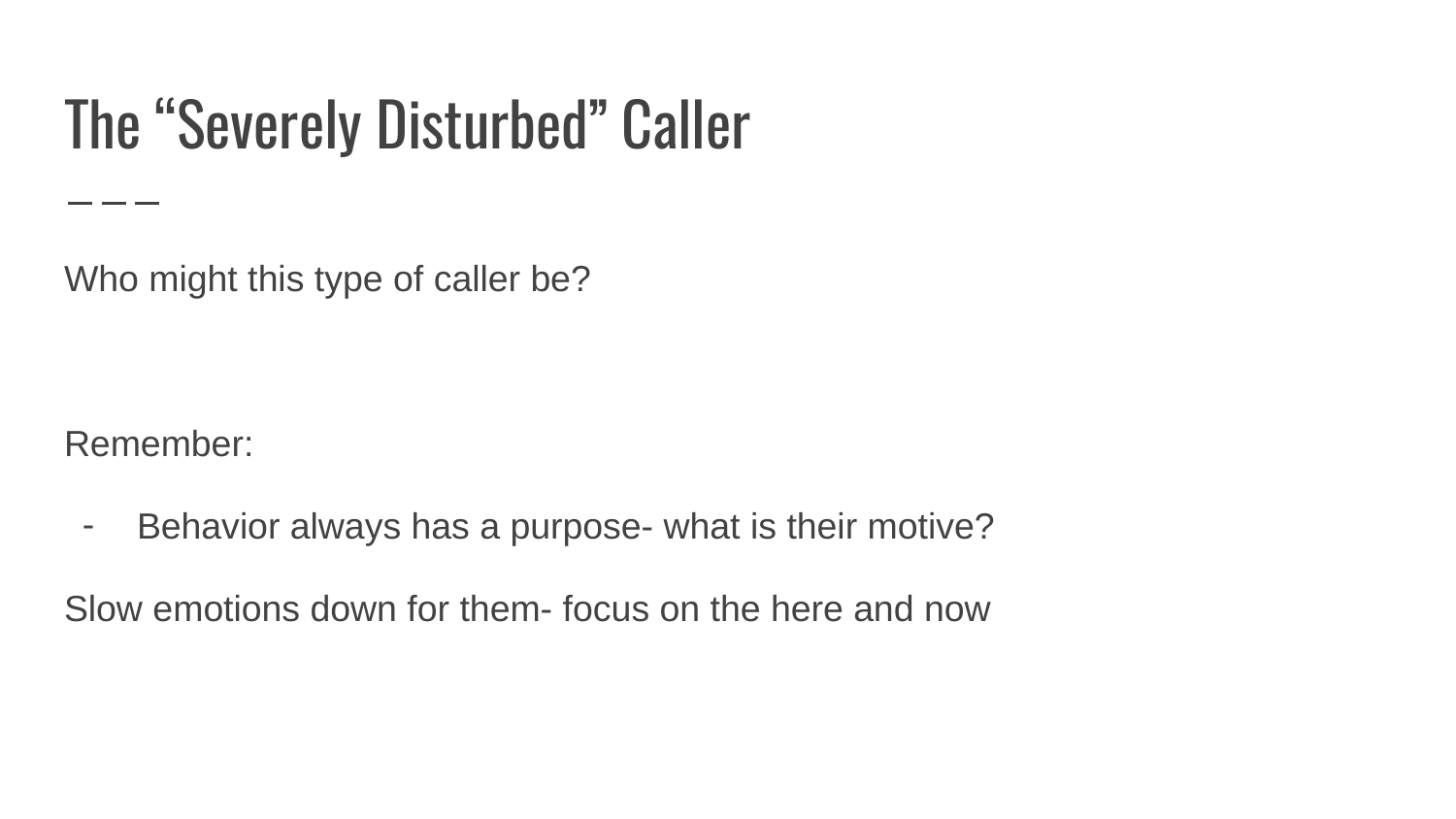

# The “Severely Disturbed” Caller
Who might this type of caller be?

Remember:
Behavior always has a purpose- what is their motive?
Slow emotions down for them- focus on the here and now